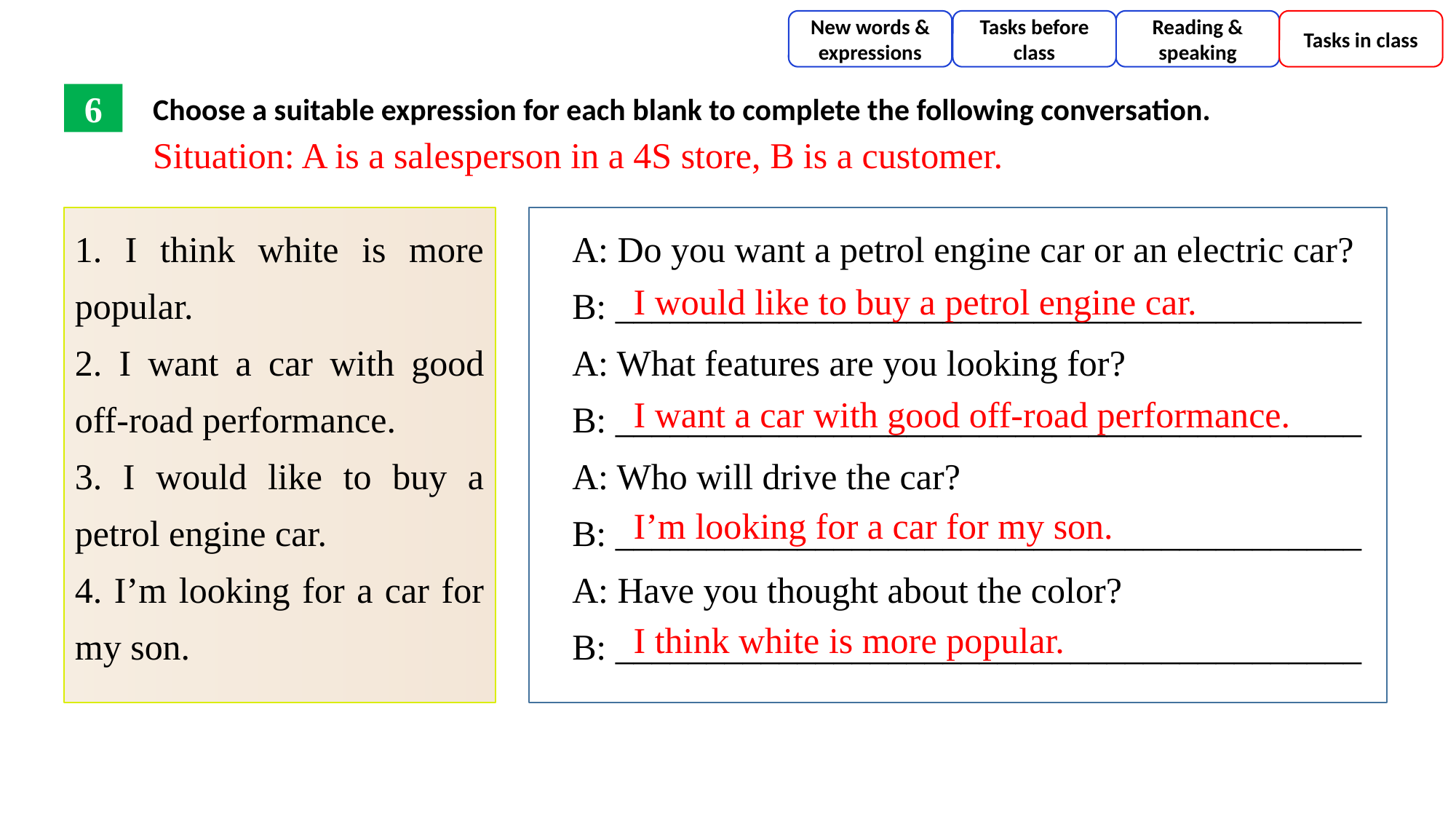

New words & expressions
Tasks before class
Reading & speaking
Tasks in class
Choose a suitable expression for each blank to complete the following conversation.
6
Situation: A is a salesperson in a 4S store, B is a customer.
1. I think white is more popular.
2. I want a car with good off-road performance.
3. I would like to buy a petrol engine car.
4. I’m looking for a car for my son.
A: Do you want a petrol engine car or an electric car?
B: _________________________________________
A: What features are you looking for?
B: _________________________________________
A: Who will drive the car?
B: _________________________________________
A: Have you thought about the color?
B: _________________________________________
I would like to buy a petrol engine car.
I want a car with good off-road performance.
I’m looking for a car for my son.
I think white is more popular.